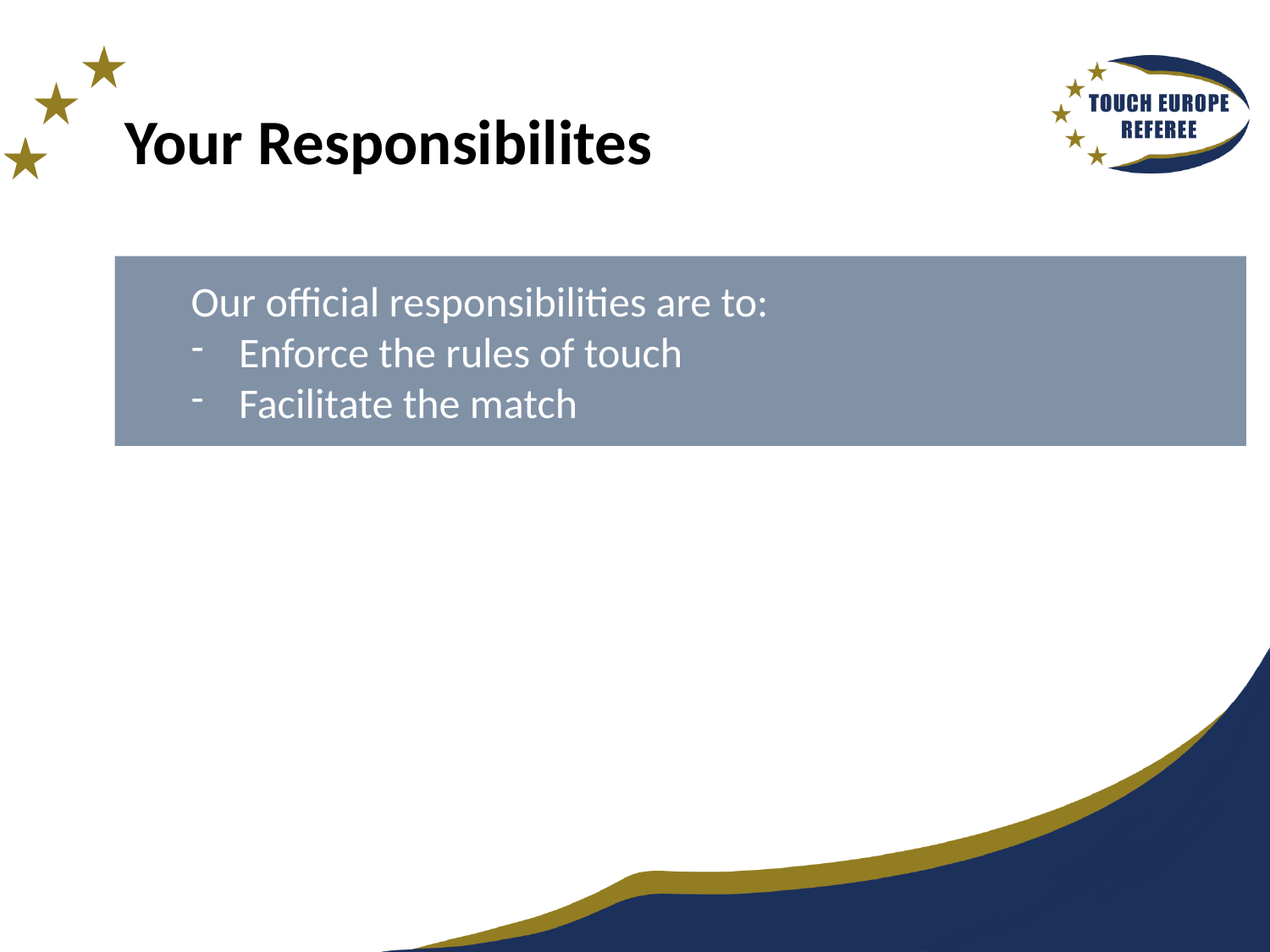

# Your Responsibilites
Our official responsibilities are to:
Enforce the rules of touch
Facilitate the match